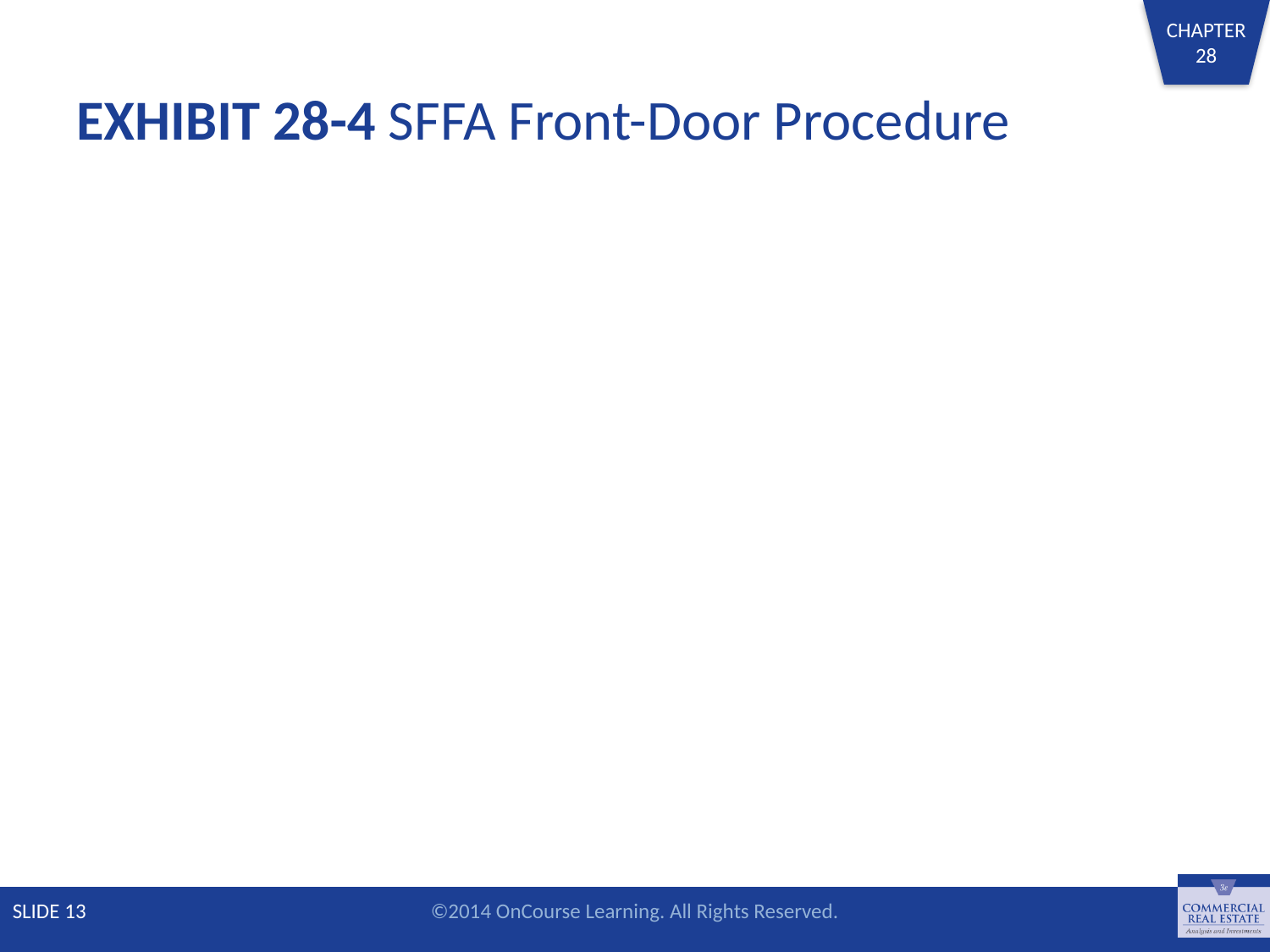

# EXHIBIT 28-4 SFFA Front-Door Procedure

SLIDE 13